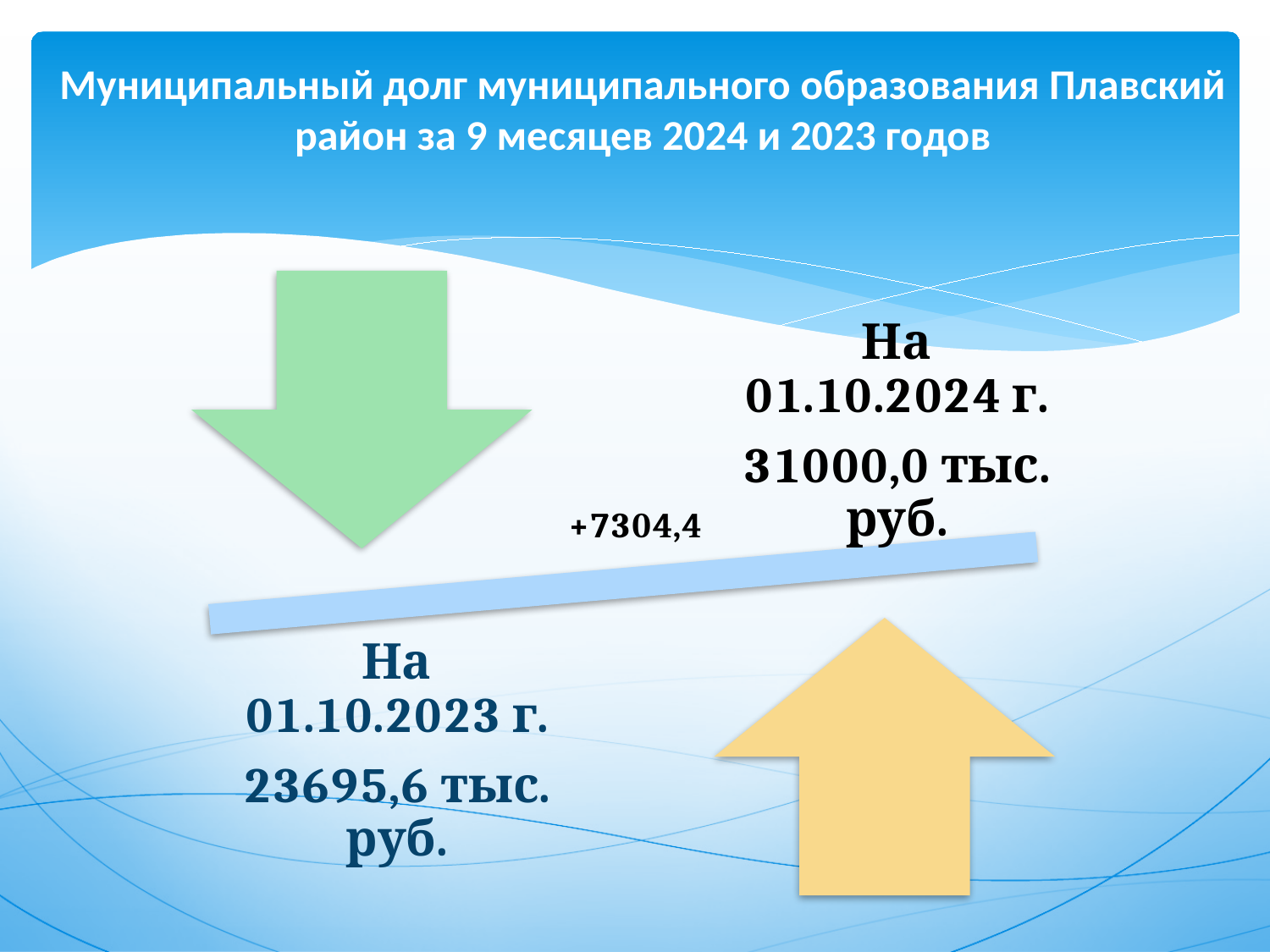

# Муниципальный долг муниципального образования Плавский район за 9 месяцев 2024 и 2023 годов
На 01.10.2023 г.
23695,6 тыс. руб.
На 01.10.2024 г.
31000,0 тыс. руб.

[unsupported chart]

+7304,4